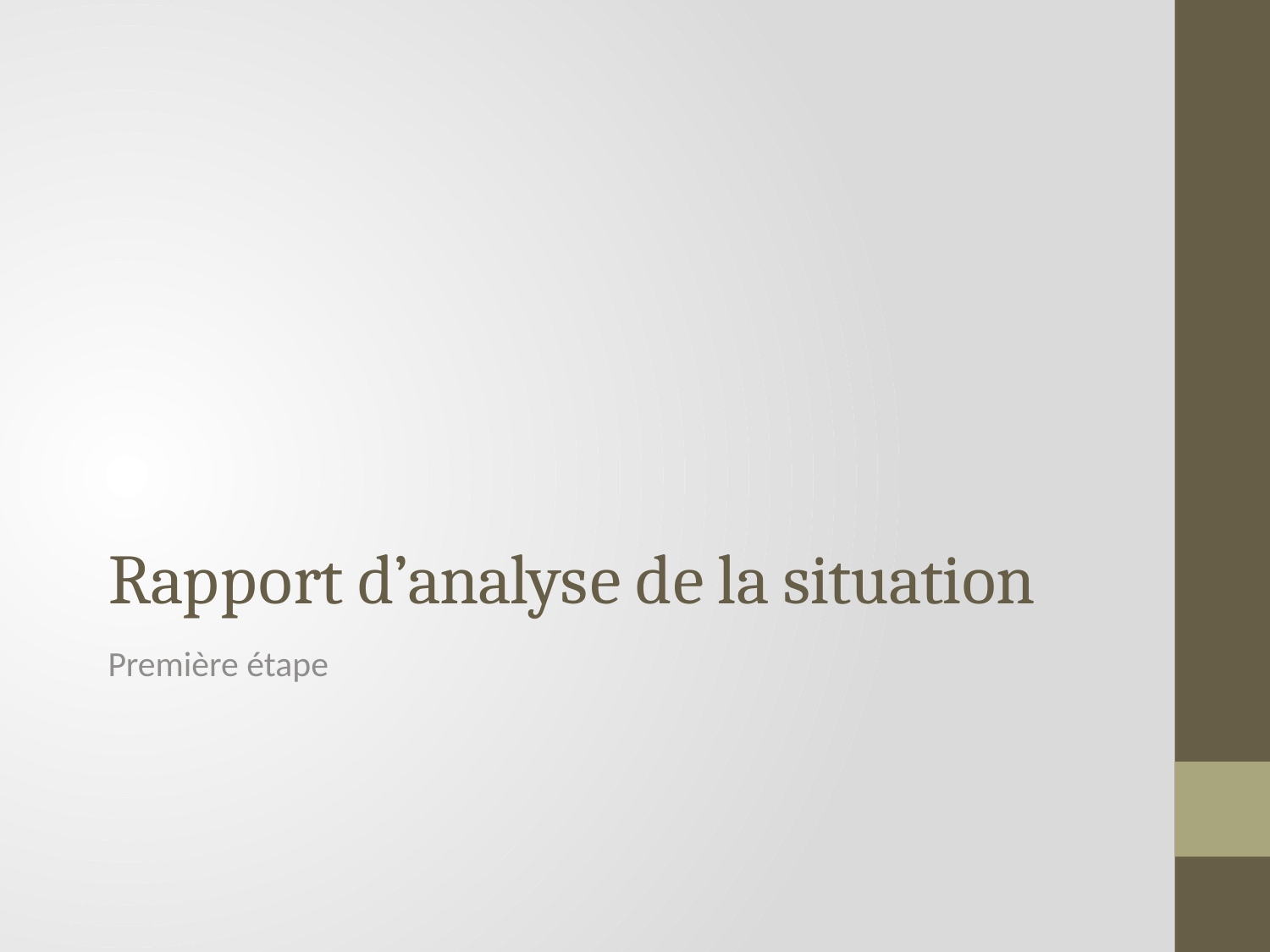

# Rapport d’analyse de la situation
Première étape